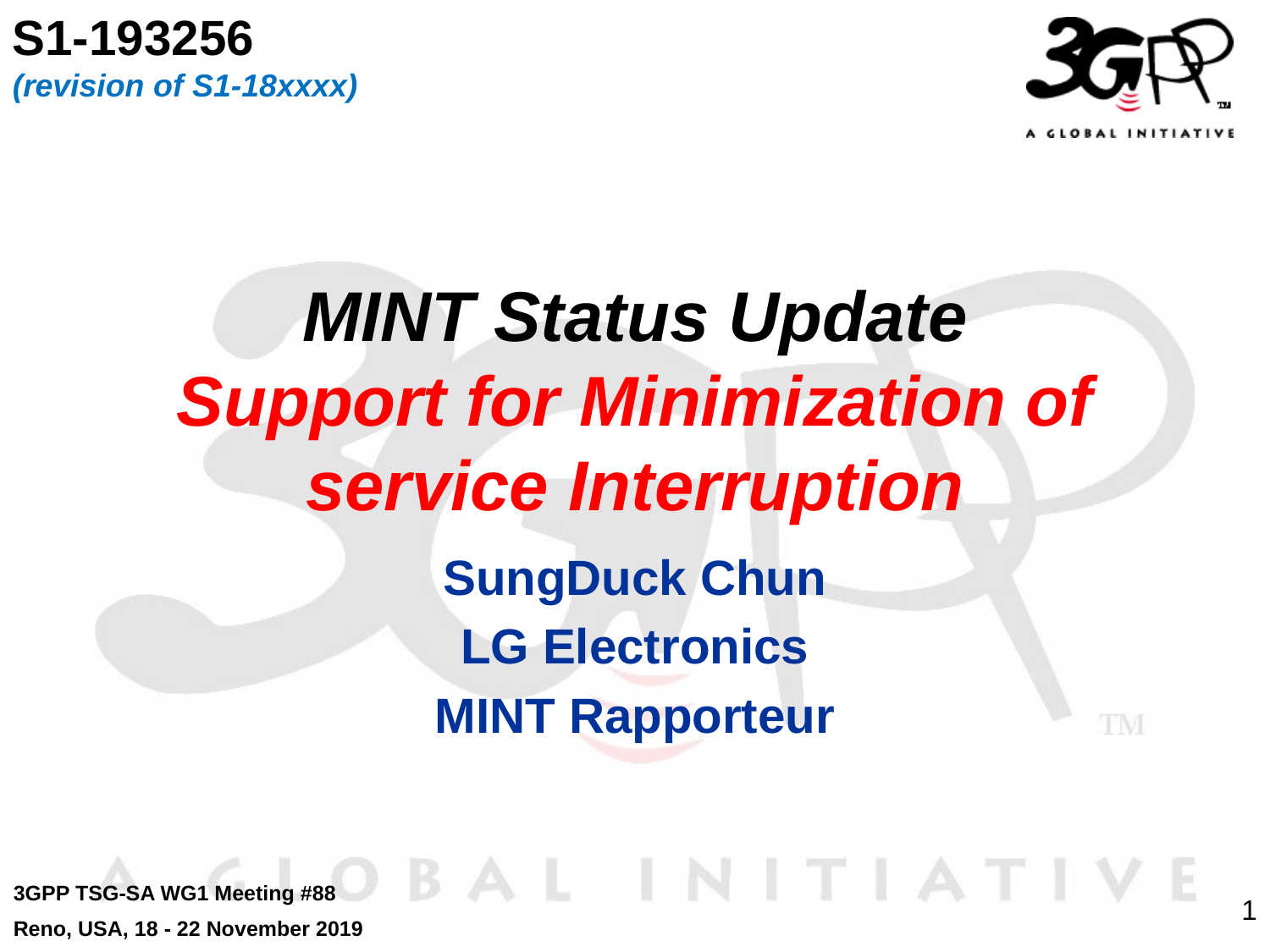

S1-193256
(revision of S1-18xxxx)
# MINT Status Update Support for Minimization of service Interruption
SungDuck Chun
LG Electronics
MINT Rapporteur
3GPP TSG-SA WG1 Meeting #88
Reno, USA, 18 - 22 November 2019
1